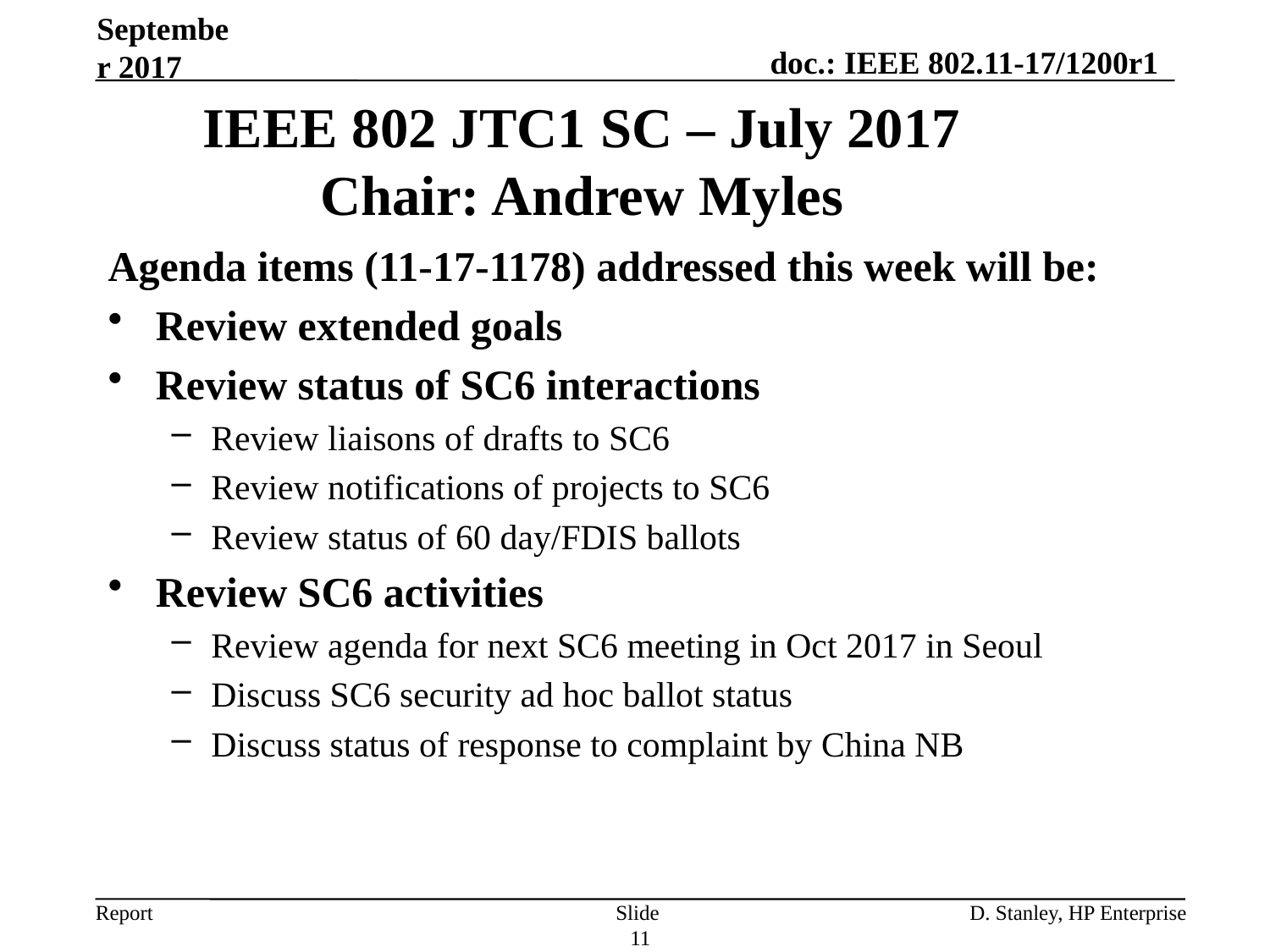

September 2017
IEEE 802 JTC1 SC – July 2017
Chair: Andrew Myles
Agenda items (11-17-1178) addressed this week will be:
Review extended goals
Review status of SC6 interactions
Review liaisons of drafts to SC6
Review notifications of projects to SC6
Review status of 60 day/FDIS ballots
Review SC6 activities
Review agenda for next SC6 meeting in Oct 2017 in Seoul
Discuss SC6 security ad hoc ballot status
Discuss status of response to complaint by China NB
Slide 11
D. Stanley, HP Enterprise